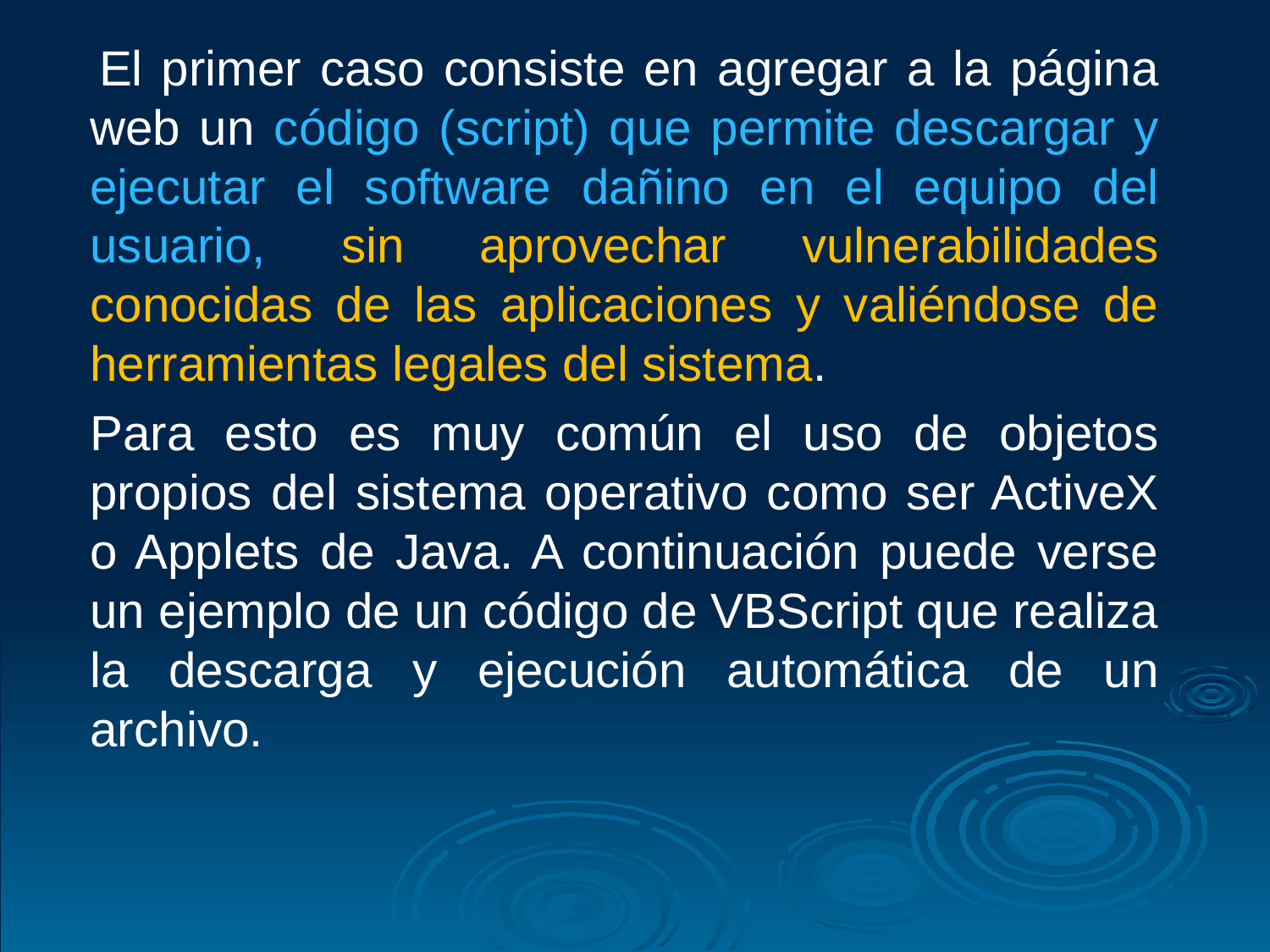

El primer caso consiste en agregar a la página web un código (script) que permite descargar y ejecutar el software dañino en el equipo del usuario, sin aprovechar vulnerabilidades conocidas de las aplicaciones y valiéndose de herramientas legales del sistema.
	Para esto es muy común el uso de objetos propios del sistema operativo como ser ActiveX o Applets de Java. A continuación puede verse un ejemplo de un código de VBScript que realiza la descarga y ejecución automática de un archivo.